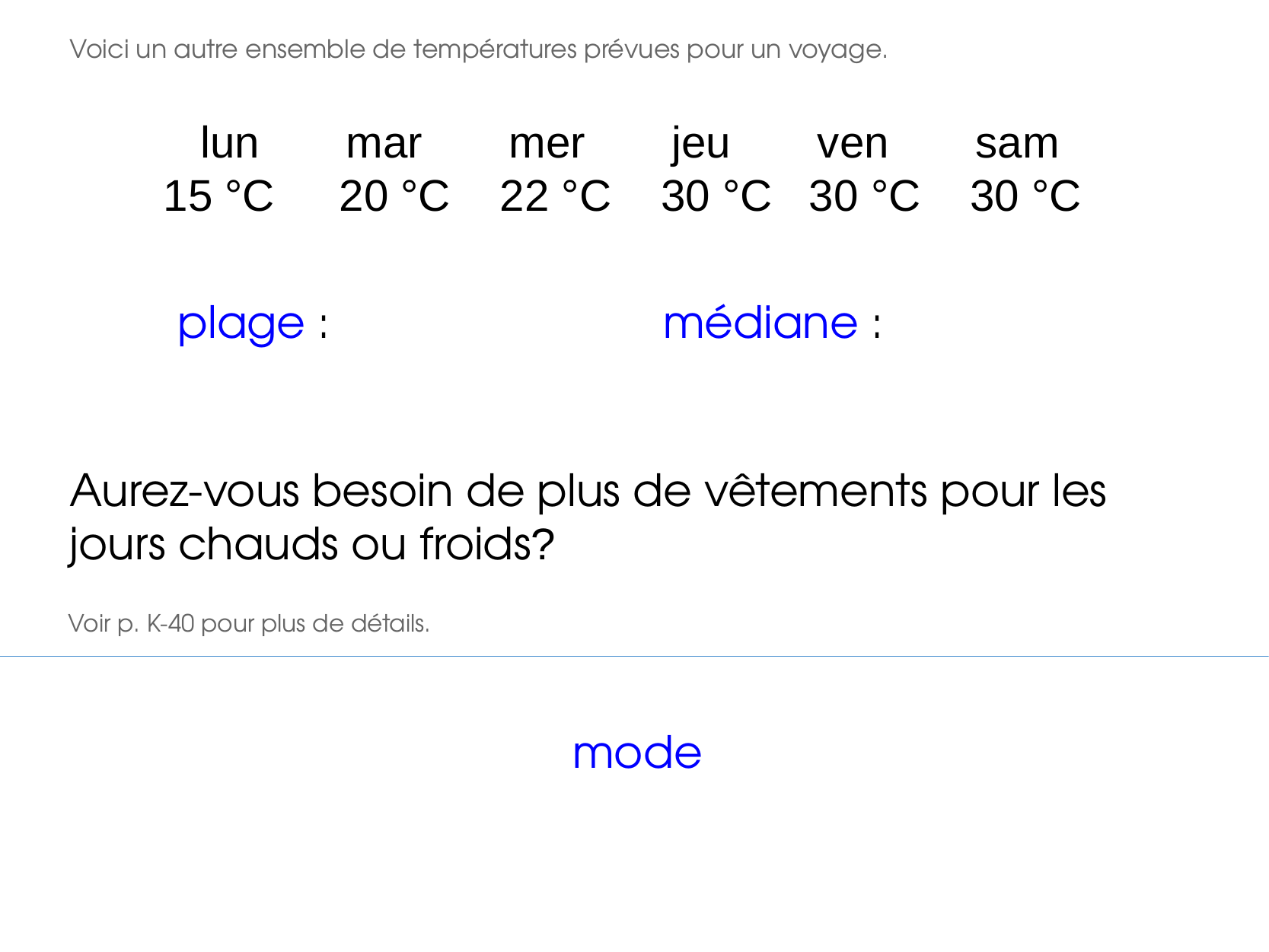

Voici un autre ensemble de températures prévues pour un voyage.
   lun       mar       mer       jeu       ven       sam
15 °C	     20 °C    22 °C    30 °C   30 °C    30 °C

plage :
médiane :
Aurez-vous besoin de plus de vêtements pour les jours chauds ou froids?
Voir p. K-40 pour plus de détails.
mode